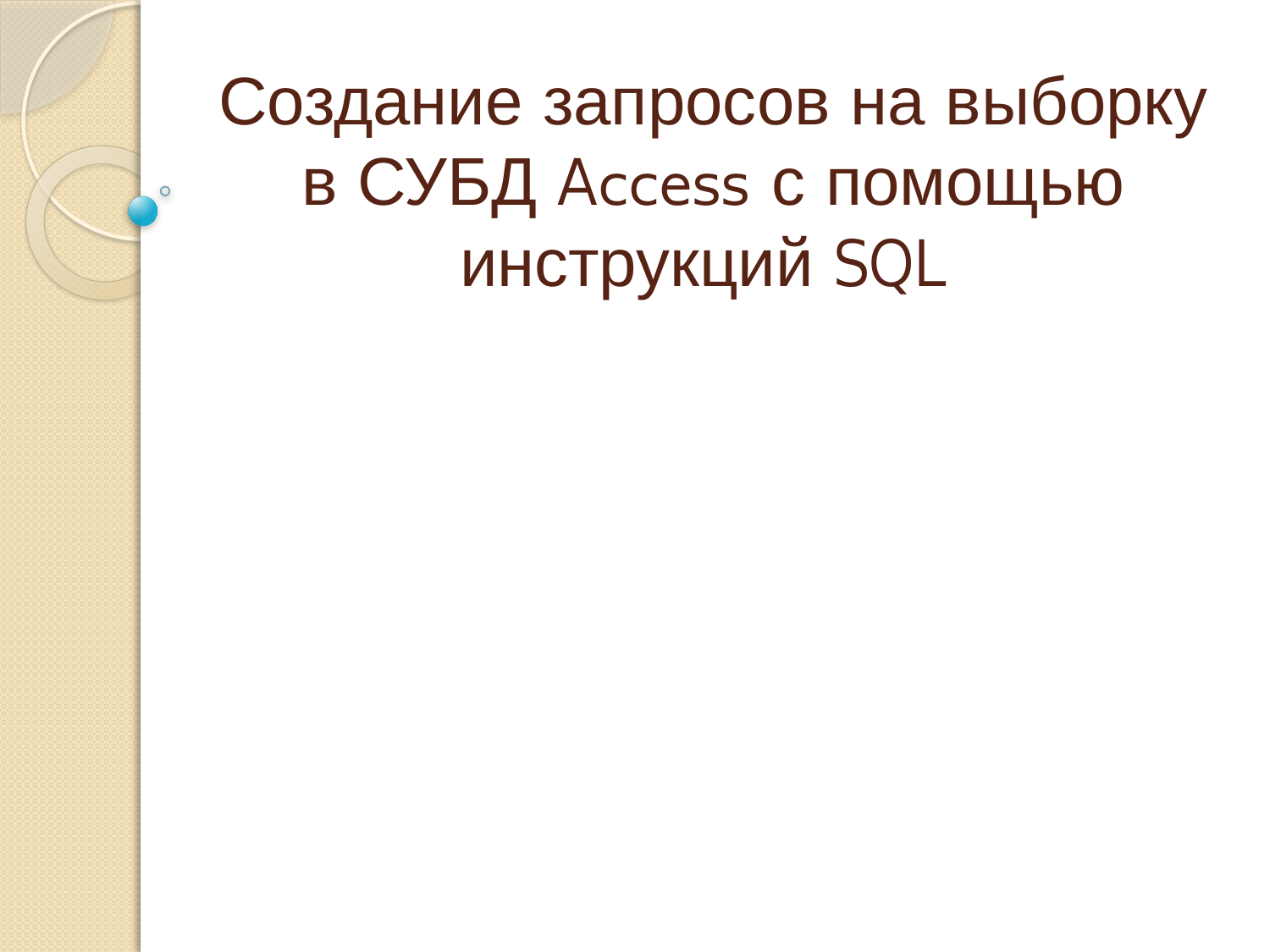

# Создание запросов на выборку в СУБД Access с помощью инструкций SQL